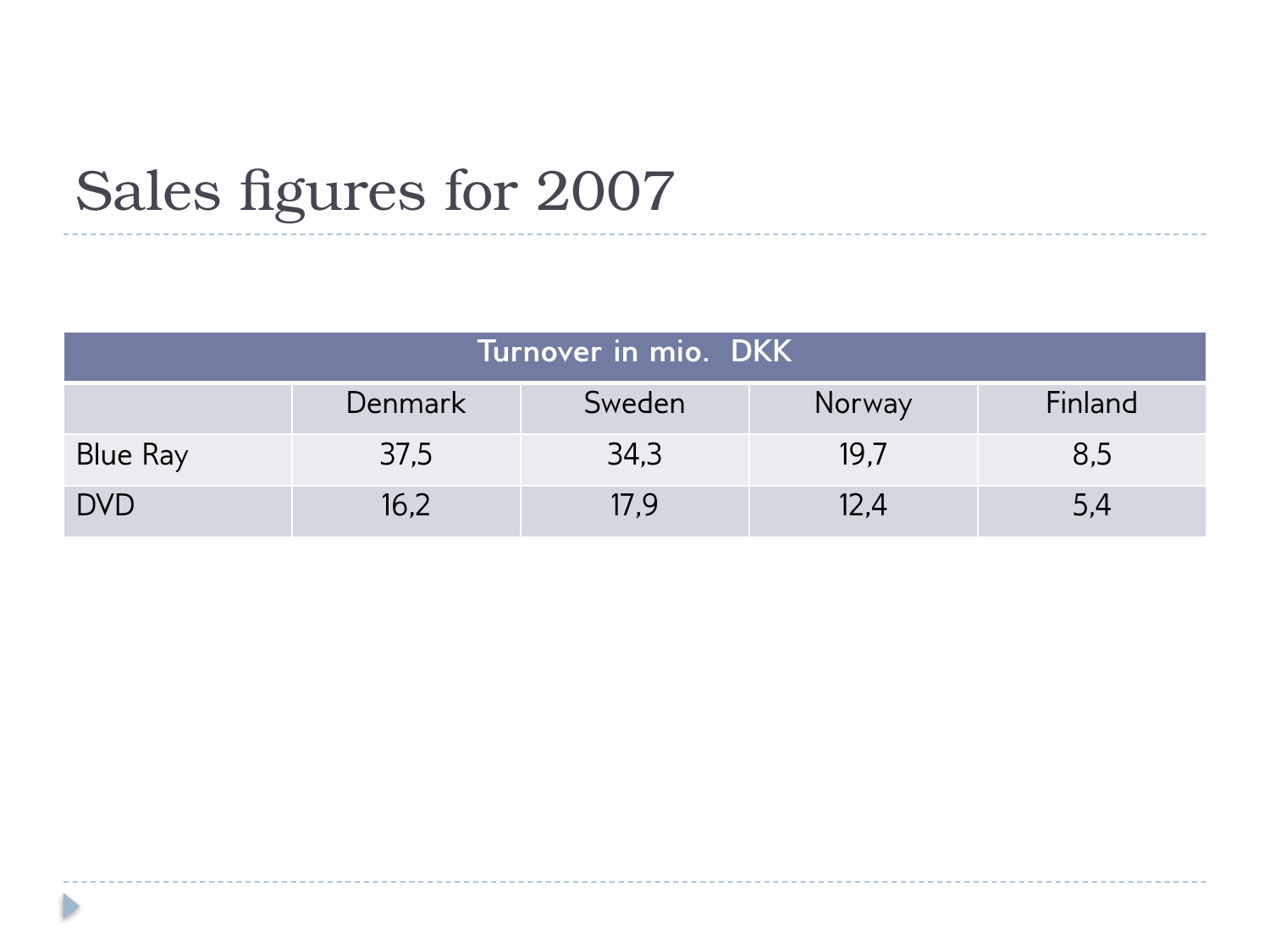

# Sales figures for 2007
| Turnover in mio. DKK |  |  |  |  |
| --- | --- | --- | --- | --- |
|  | Denmark | Sweden | Norway | Finland |
| Blue Ray | 37,5 | 34,3 | 19,7 | 8,5 |
| DVD | 16,2 | 17,9 | 12,4 | 5,4 |